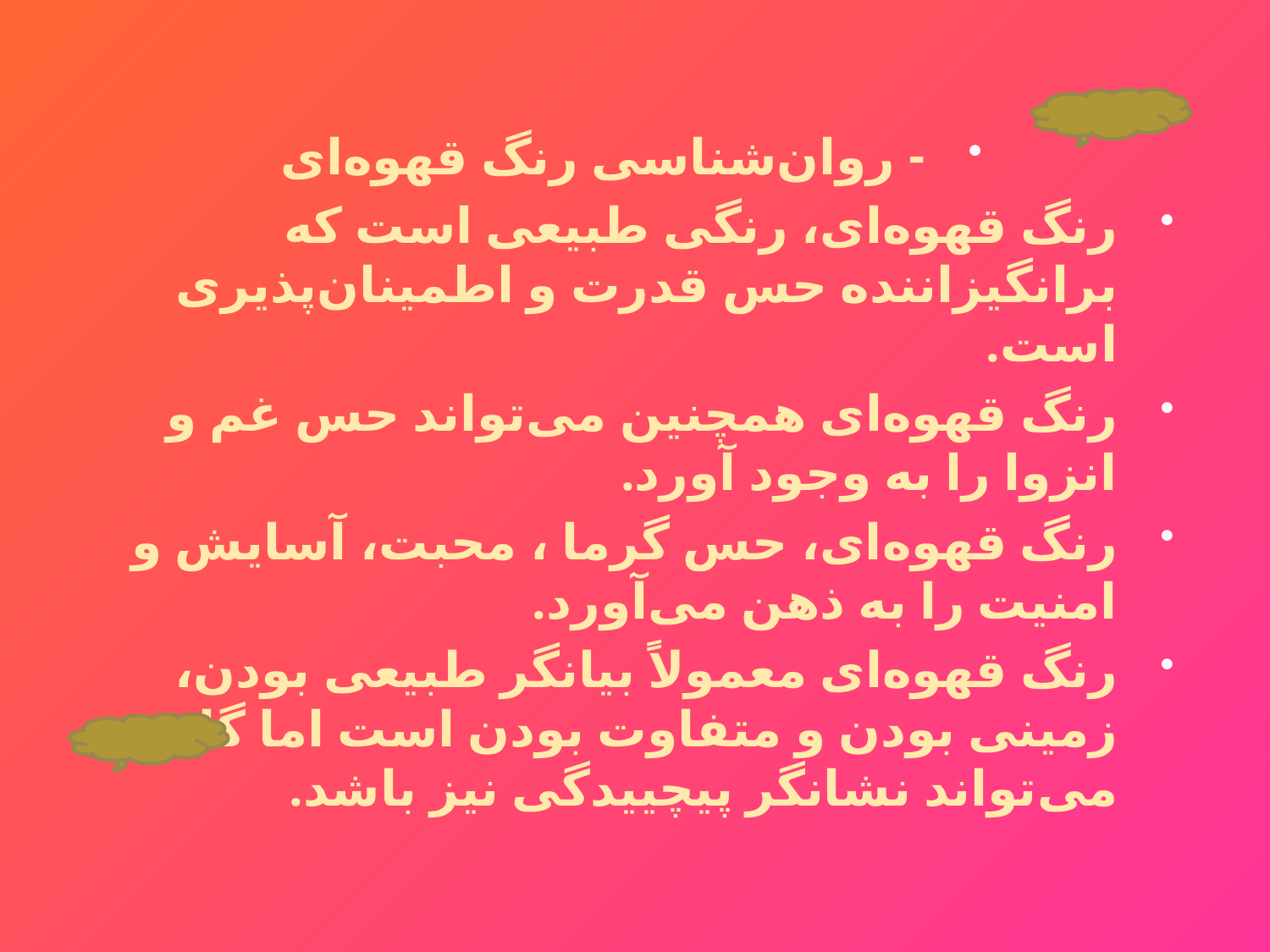

#

- روان‌شناسی رنگ قهوه‌ای
رنگ قهوه‌ای، رنگی طبیعی است که برانگیزاننده حس قدرت و اطمینان‌پذیری است.
رنگ قهوه‌ای همچنین می‌تواند حس غم و انزوا را به وجود آورد.
رنگ قهوه‌ای، حس گرما ، محبت، آسایش و امنیت را به ذهن می‌آورد.
رنگ قهوه‌ای معمولاً بیانگر طبیعی بودن، زمینی بودن و متفاوت بودن است اما گاهی می‌تواند نشانگر پیچییدگی نیز باشد.